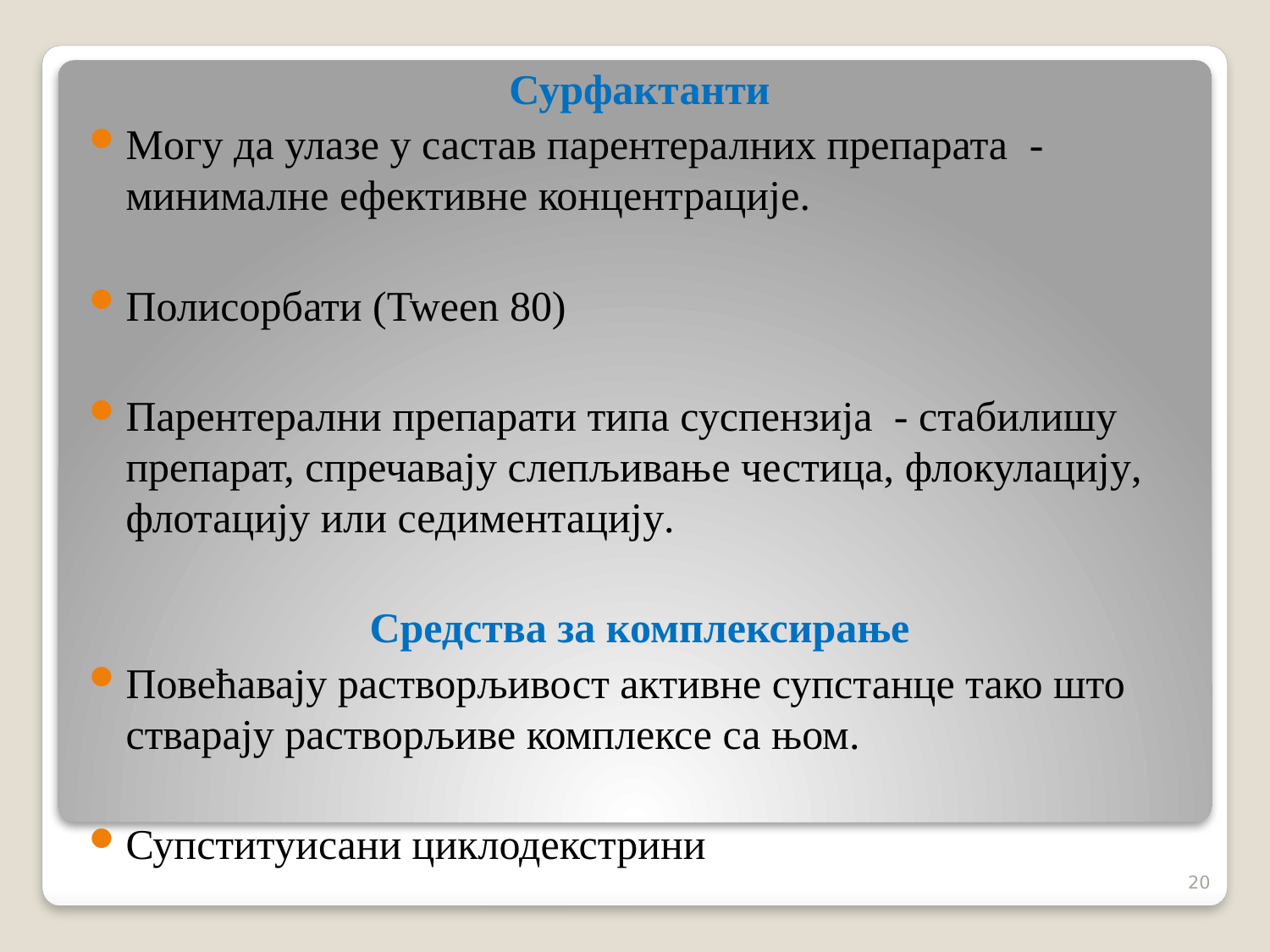

Сурфактанти
Могу да улазе у састав парентералних препарата  -минималне ефективне концентрације.

Полисорбати (Tween 80)

Парентерални препарати типа суспензија  - стабилишу препарат, спречавају слепљивање честица, флокулацију, флотацију или седиментацију.

Средства за комплексирање
Повећавају растворљивост активне супстанце тако што стварају растворљиве комплексе са њом.

Супституисани циклодекстрини

20